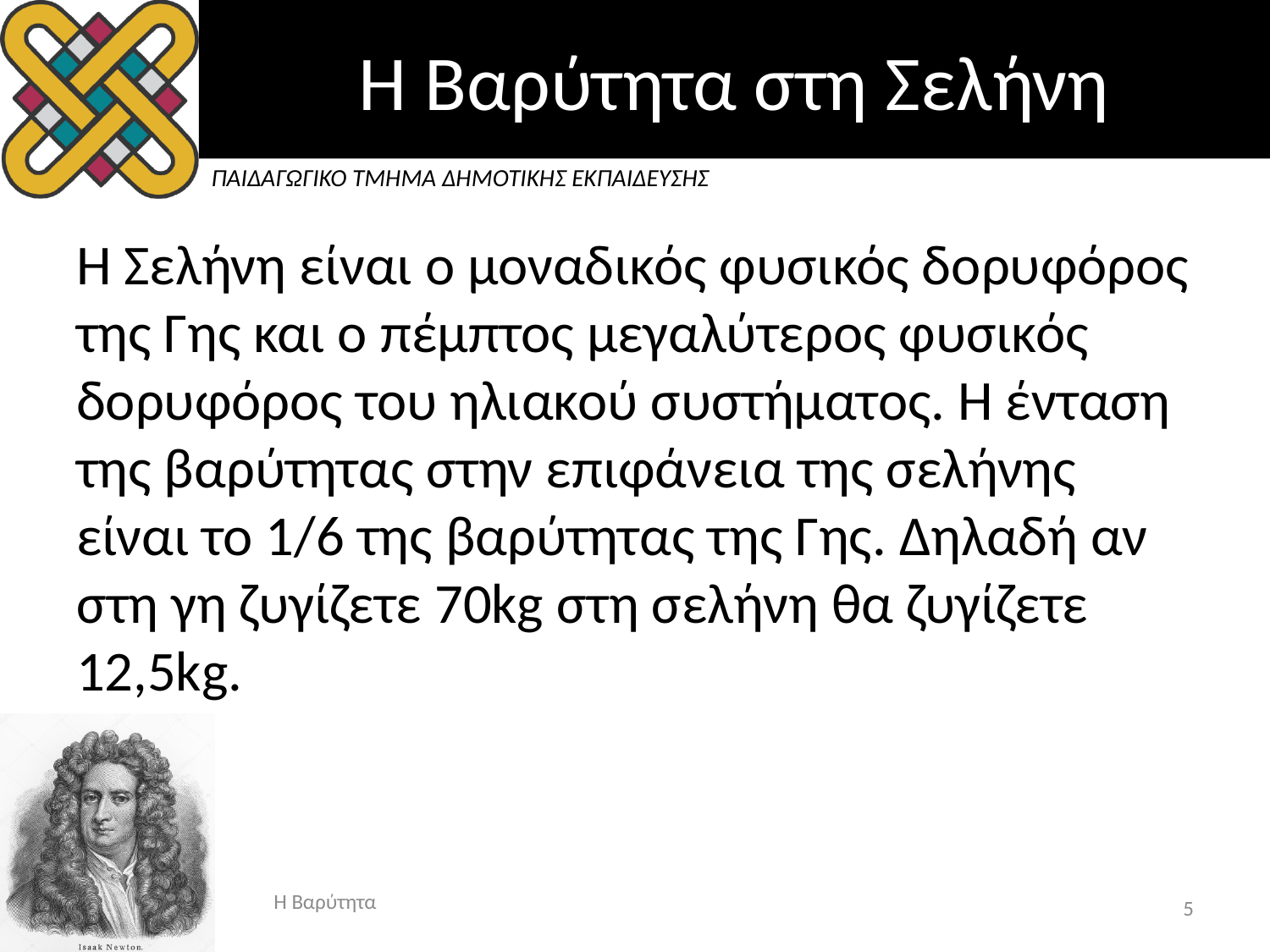

# Η Βαρύτητα στη Σελήνη
Η Σελήνη είναι ο μοναδικός φυσικός δορυφόρος της Γης και ο πέμπτος μεγαλύτερος φυσικός δορυφόρος του ηλιακού συστήματος. Η ένταση της βαρύτητας στην επιφάνεια της σελήνης είναι το 1/6 της βαρύτητας της Γης. Δηλαδή αν στη γη ζυγίζετε 70kg στη σελήνη θα ζυγίζετε 12,5kg.
Η Βαρύτητα
5